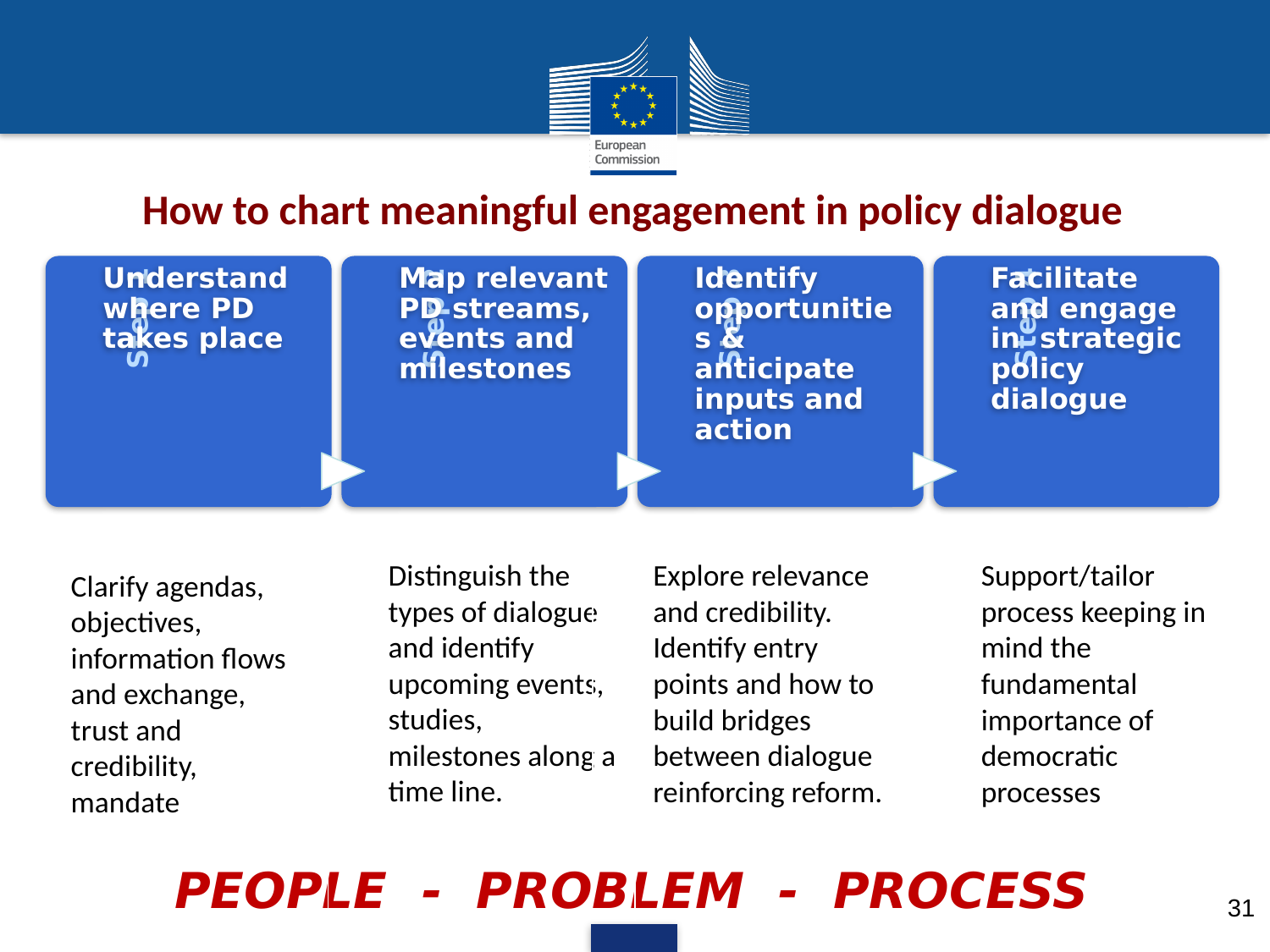

How to chart meaningful engagement in policy dialogue
Step 1
Understand where PD takes place
Step 2
Map relevant PD streams, events and  milestones
Step 3
Identify opportunities & anticipate inputs and action
Step 4
Facilitate and engage in  strategic policy dialogue

	Distinguish the types of dialogue and identify upcoming events, studies, milestones along a time line.
	Explore relevance and credibility. Identify entry points and how to build bridges between dialogue reinforcing reform.
	Support/tailor process keeping in mind the fundamental importance of democratic processes
	Clarify agendas, objectives, information flows and exchange, trust and credibility, mandate
PEOPLE  -  PROBLEM  -  PROCESS
31